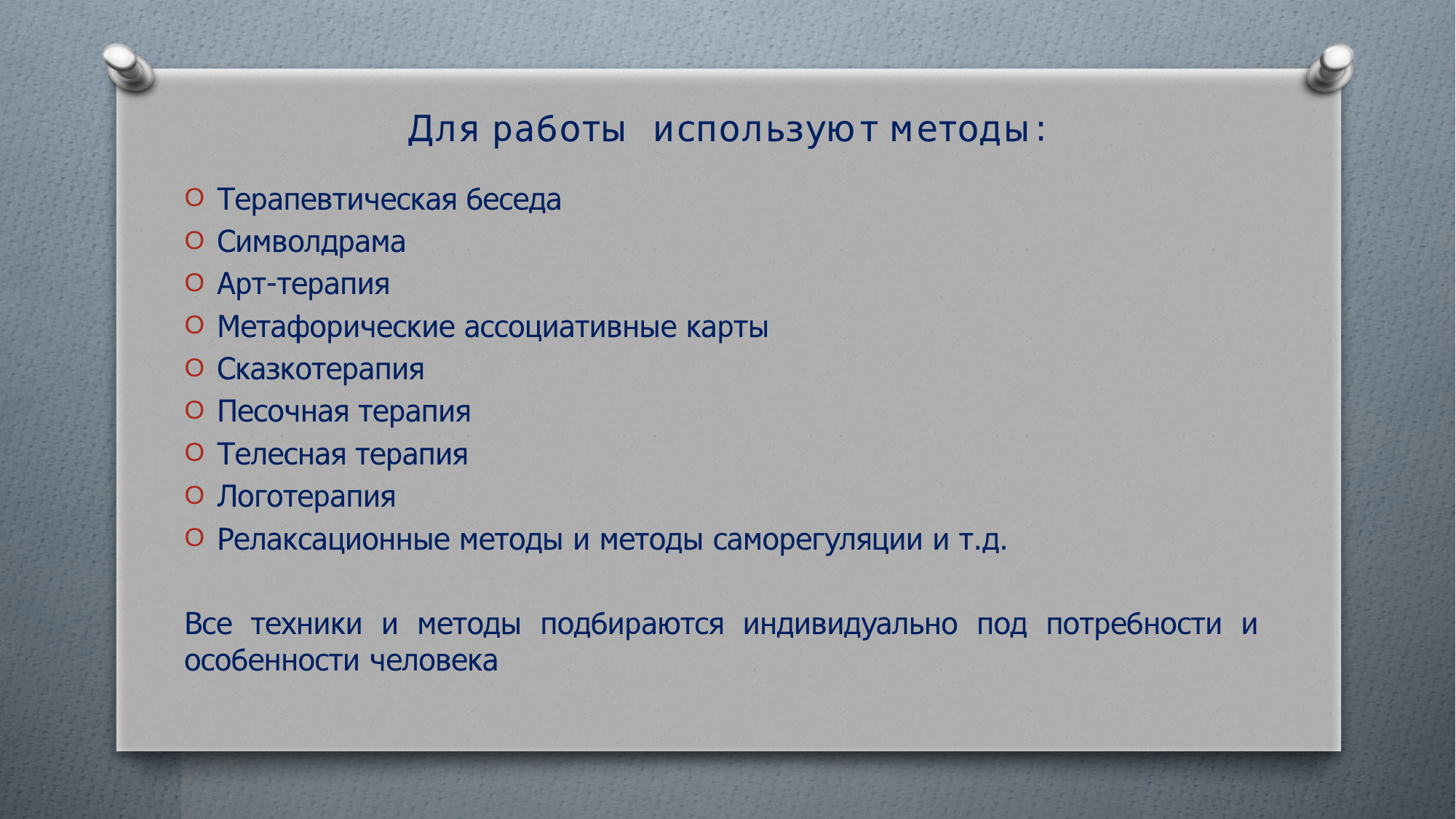

# Для работы  используют методы:
Терапевтическая беседа
Символдрама
Арт-терапия
Метафорические ассоциативные карты
Сказкотерапия
Песочная терапия
Телесная терапия
Логотерапия
Релаксационные методы и методы саморегуляции и т.д.

Все техники и методы подбираются индивидуально под потребности и особенности человека